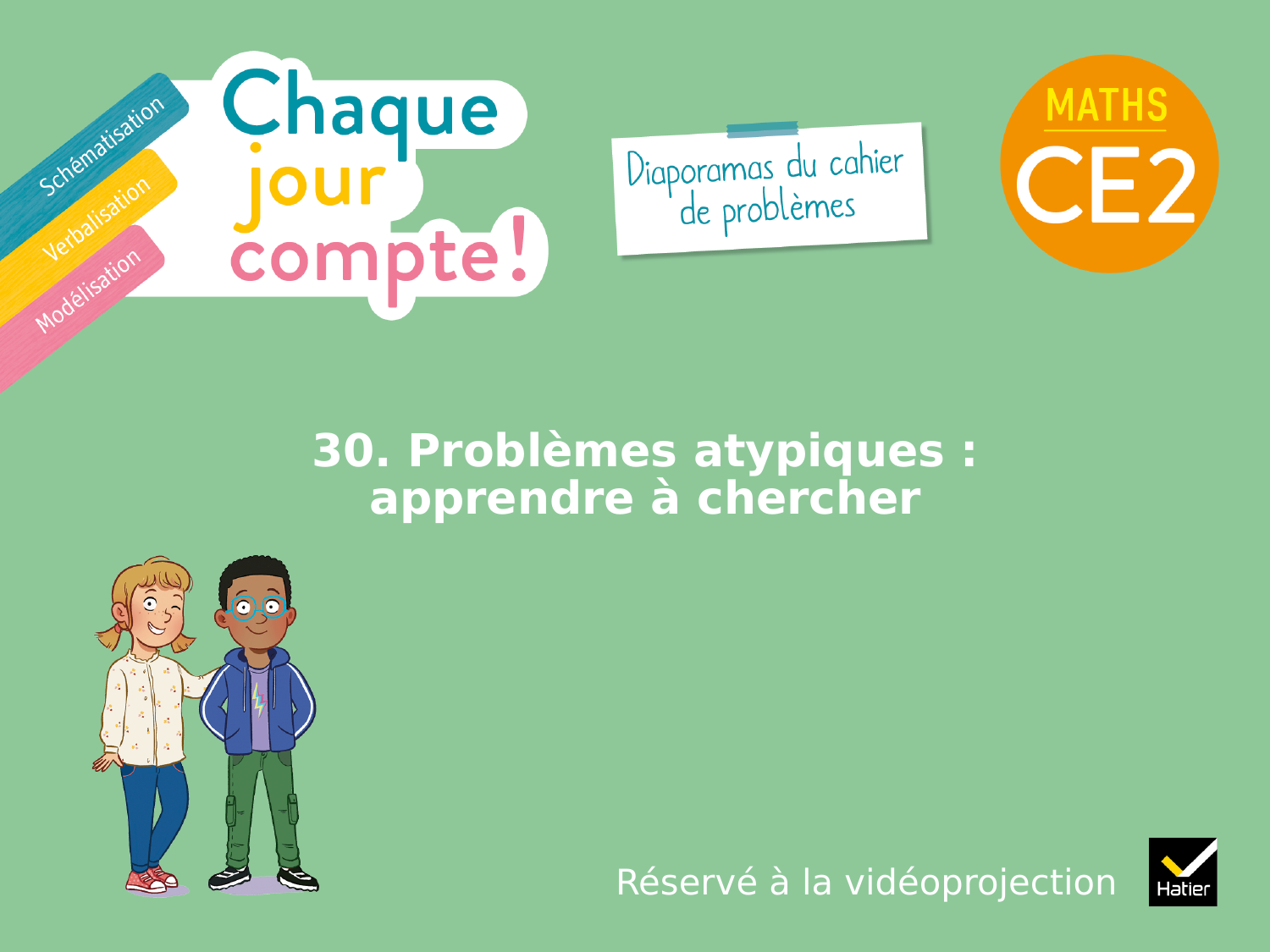

# 30. Problèmes atypiques : apprendre à chercher